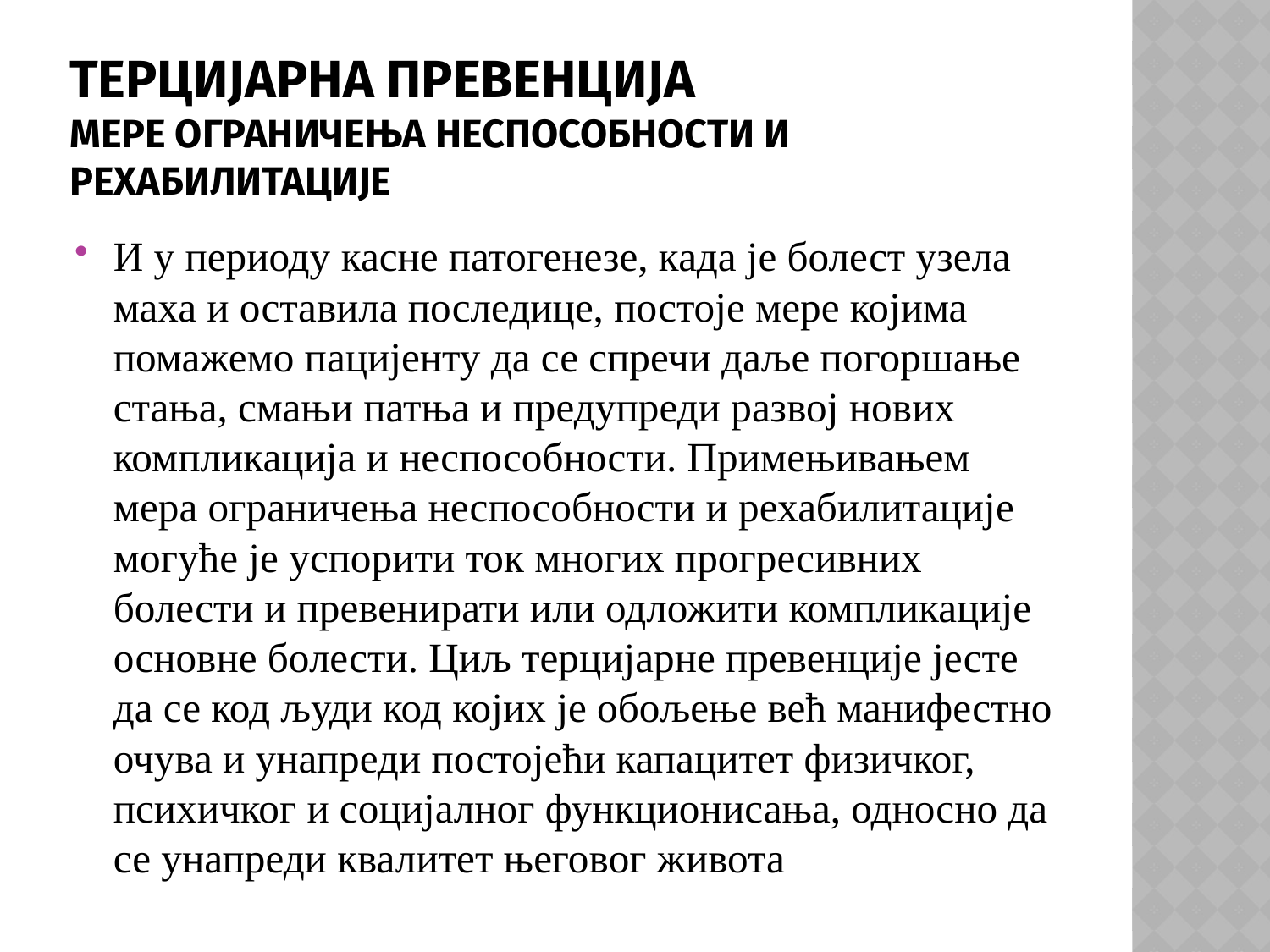

# Терцијарна превенција мере ограничења неспособности и рехабилитације
И у периоду касне патогенезе, када је болест узела маха и оставила последице, постоје мере којима помажемо пацијенту да се спречи даље погоршање стања, смањи патња и предупреди развој нових компликација и неспособности. Примењивањем мера ограничења неспособности и рехабилитације могуће је успорити ток многих прогресивних болести и превенирати или одложити компликације основне болести. Циљ терцијарне превенције јесте да се код људи код којих је обољење већ манифестно очува и унапреди постојећи капацитет физичког, психичког и социјалног функционисања, односно да се унапреди квалитет његовог живота